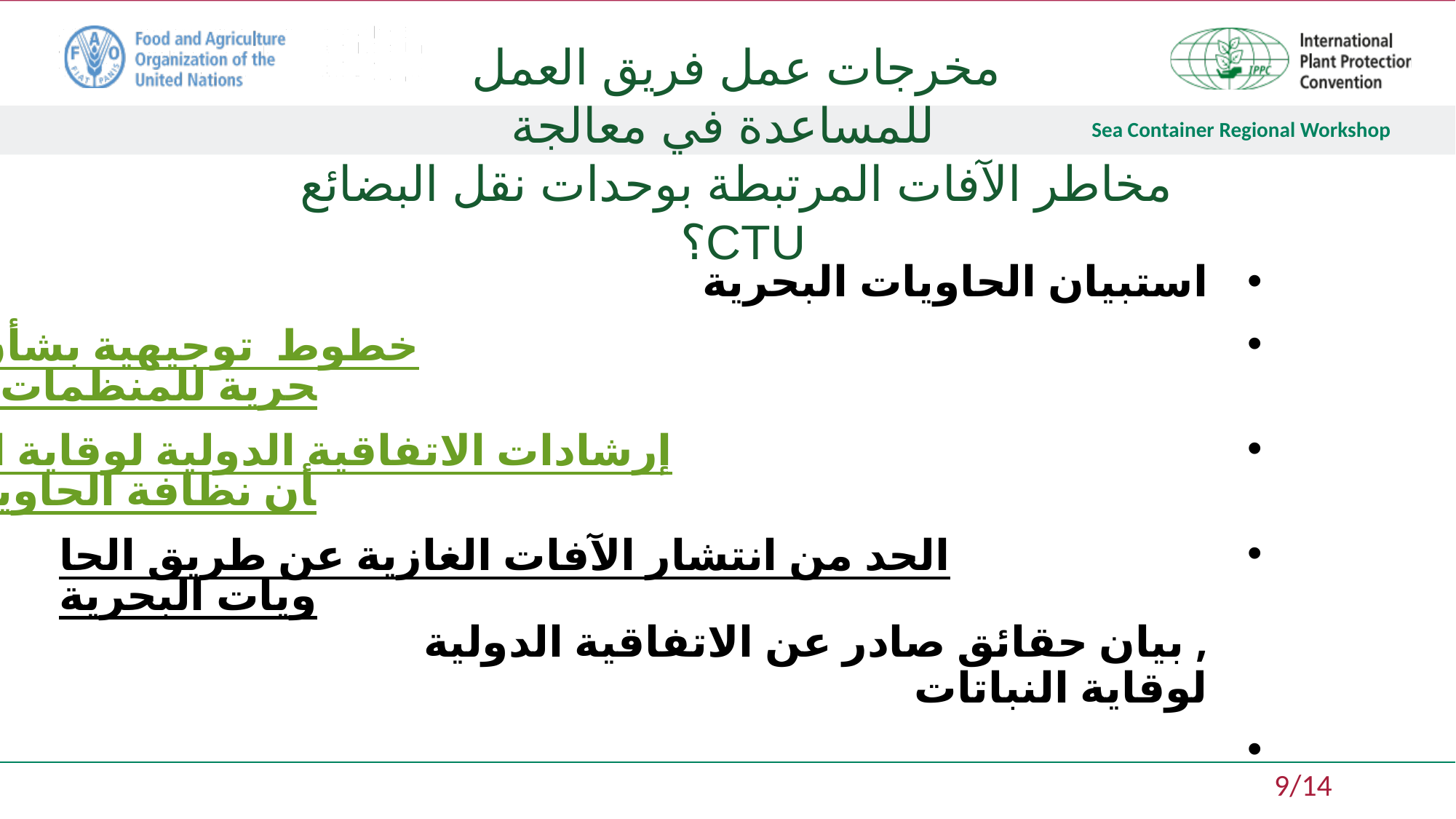

مخرجات عمل فريق العمل
  للمساعدة في معالجة
مخاطر الآفات المرتبطة بوحدات نقل البضائع CTU؟
استبيان الحاويات البحرية
خطوط  توجيهية بشأن مسوحات الحاويات البحرية للمنظمات الوطنية لوقاية النباتات
إرشادات الاتفاقية الدولية لوقاية النباتات بشأن نظافة الحاويات البحرية
الحد من انتشار الآفات الغازية عن طريق الحاويات البحرية, بيان حقائق صادر عن الاتفاقية الدولية لوقاية النباتات
سلاسل إمداد الحاويات البحرية ونظافتها: دليل أفضل الممارسات للاتفاقية الدولية لوقاية النباتات بشأن تدابير تقليل التلوث بالآفات